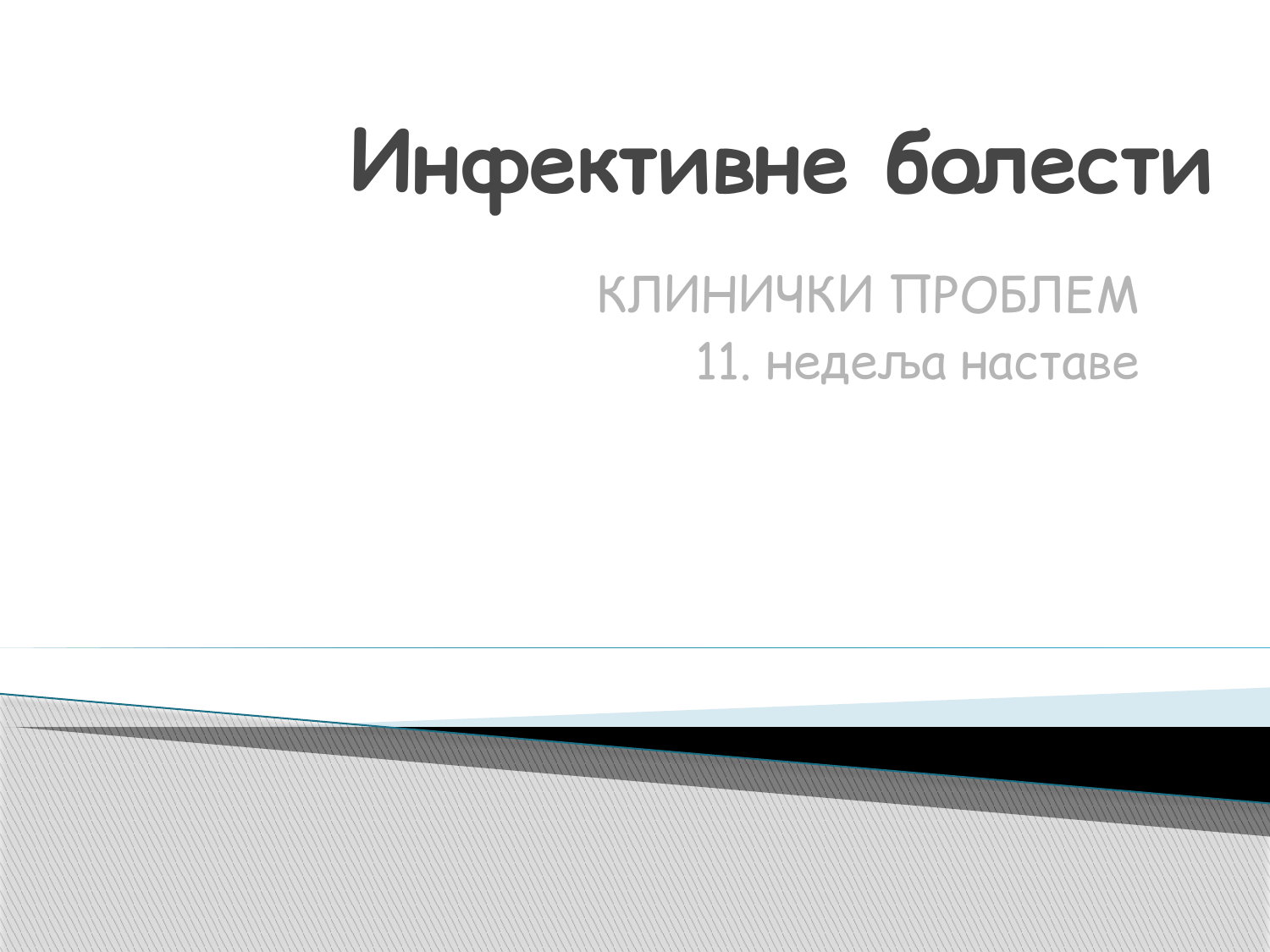

# Инфективне болести
       КЛИНИЧКИ ПРОБЛЕМ
        11. недеља наставе